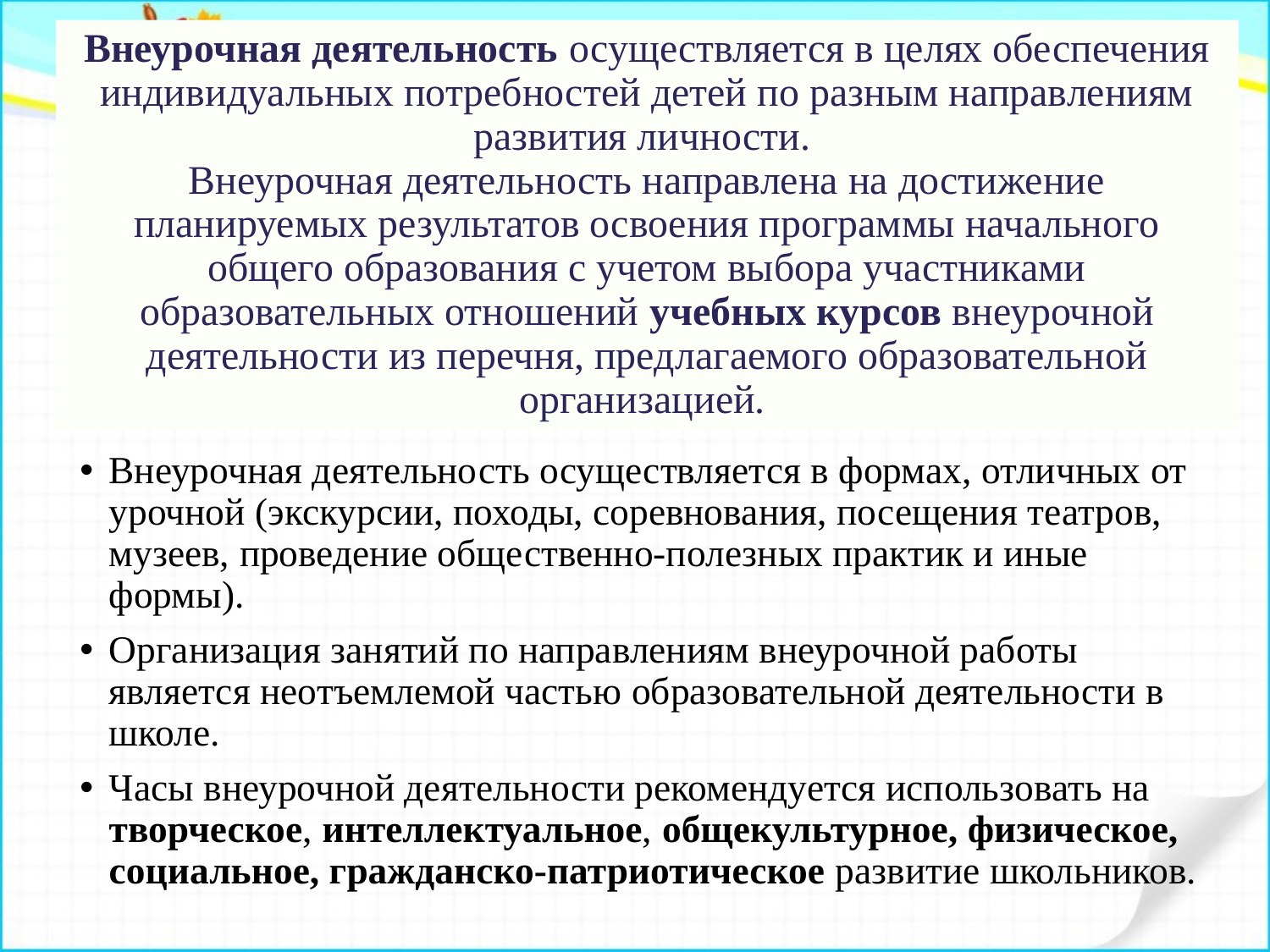

# Внеурочная деятельность осуществляется в целях обеспечения индивидуальных потребностей детей по разным направлениям развития личности. Внеурочная деятельность направлена на достижение планируемых результатов освоения программы начального общего образования с учетом выбора участниками образовательных отношений учебных курсов внеурочной деятельности из перечня, предлагаемого образовательной организацией.
Внеурочная деятельность осуществляется в формах, отличных от урочной (экскурсии, походы, соревнования, посещения театров, музеев, проведение общественно-полезных практик и иные формы).
Организация занятий по направлениям внеурочной работы является неотъемлемой частью образовательной деятельности в школе.
Часы внеурочной деятельности рекомендуется использовать на творческое, интеллектуальное, общекультурное, физическое, социальное, гражданско-патриотическое развитие школьников.